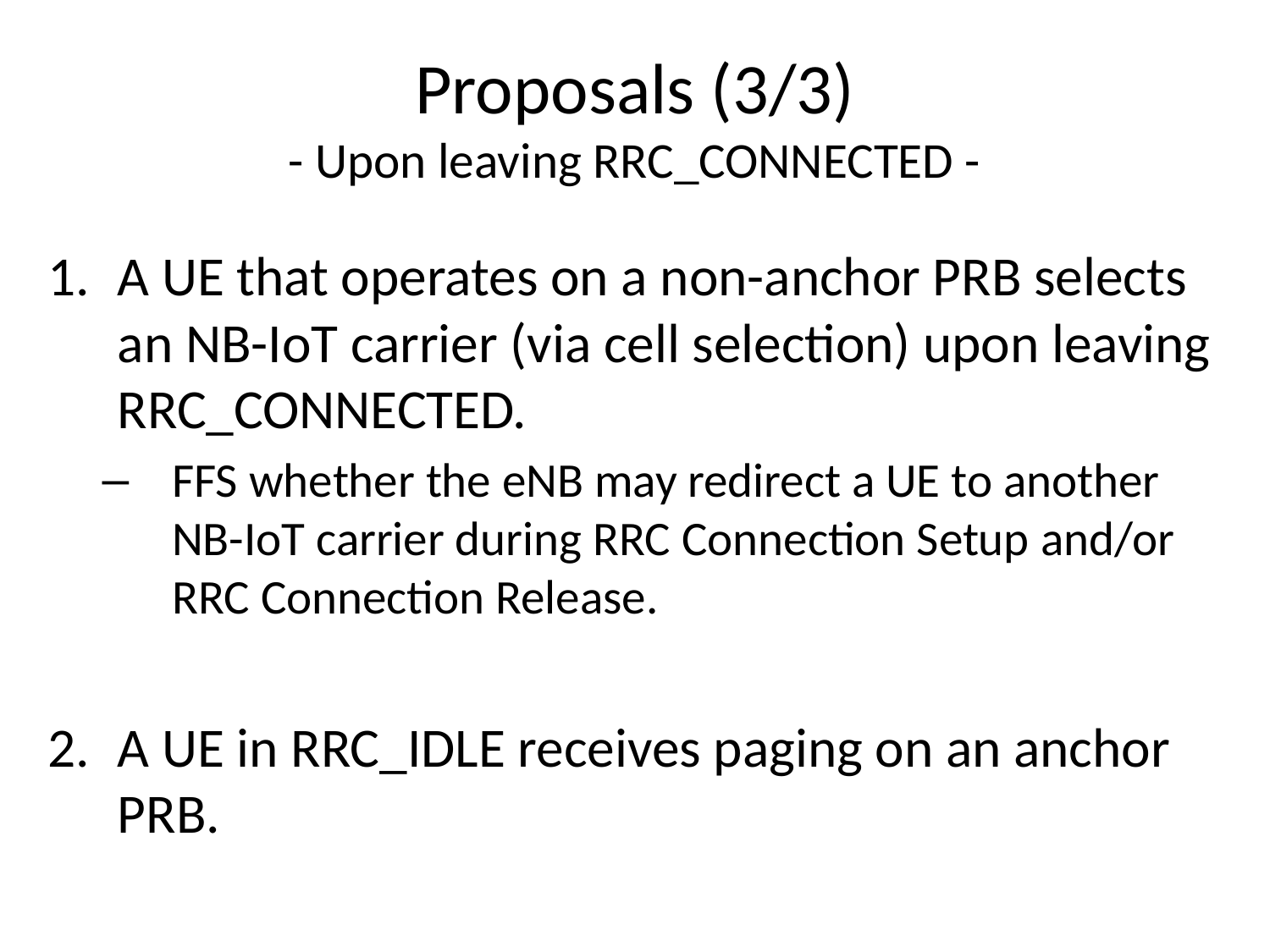

# Proposals (3/3) - Upon leaving RRC_CONNECTED -
A UE that operates on a non-anchor PRB selects an NB-IoT carrier (via cell selection) upon leaving RRC_CONNECTED.
FFS whether the eNB may redirect a UE to another NB-IoT carrier during RRC Connection Setup and/or RRC Connection Release.

A UE in RRC_IDLE receives paging on an anchor PRB.